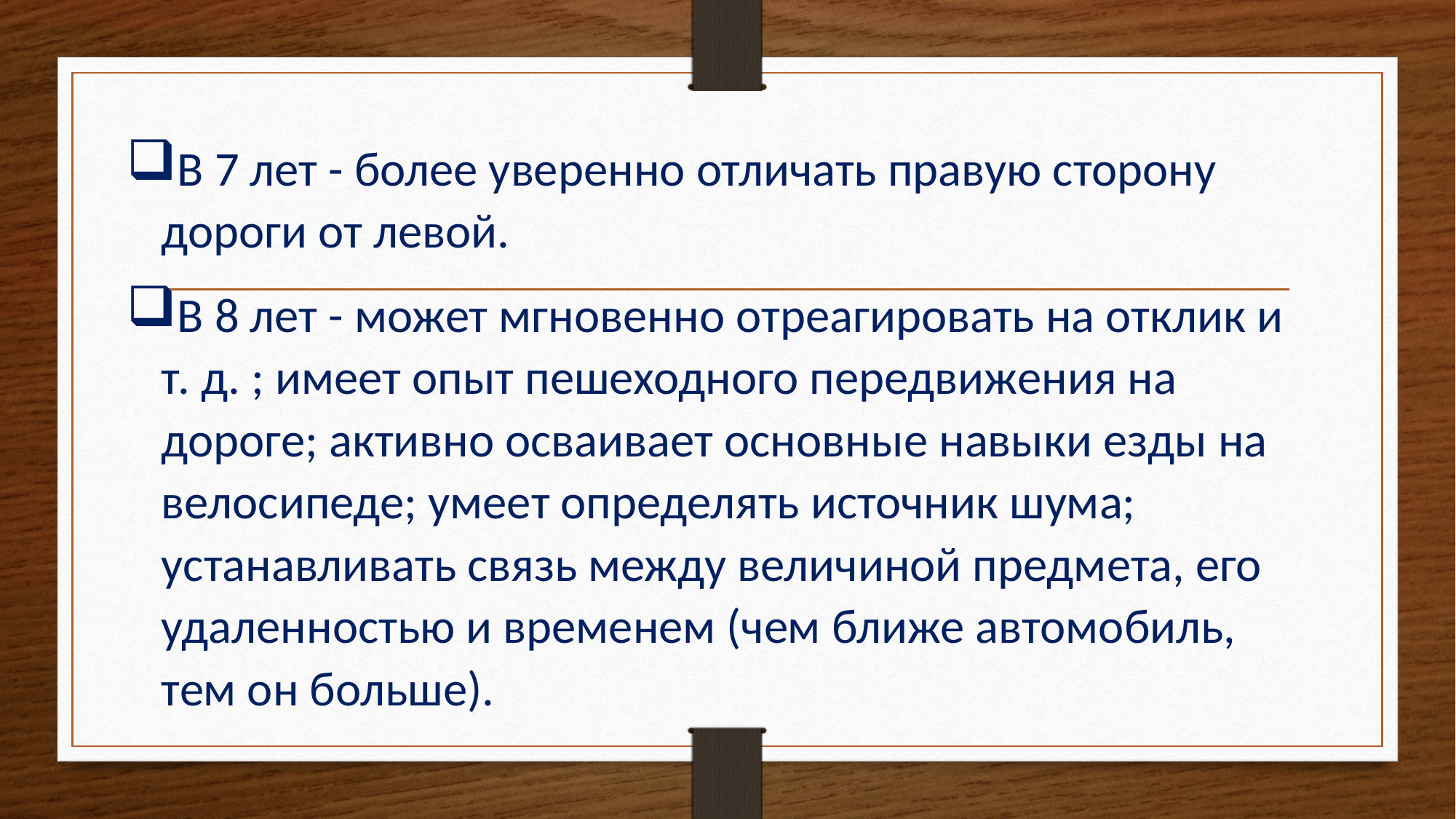

В 7 лет - более уверенно отличать правую сторону дороги от левой.
В 8 лет - может мгновенно отреагировать на отклик и т. д. ; имеет опыт пешеходного передвижения на дороге; активно осваивает основные навыки езды на велосипеде; умеет определять источник шума; устанавливать связь между величиной предмета, его удаленностью и временем (чем ближе автомобиль, тем он больше).